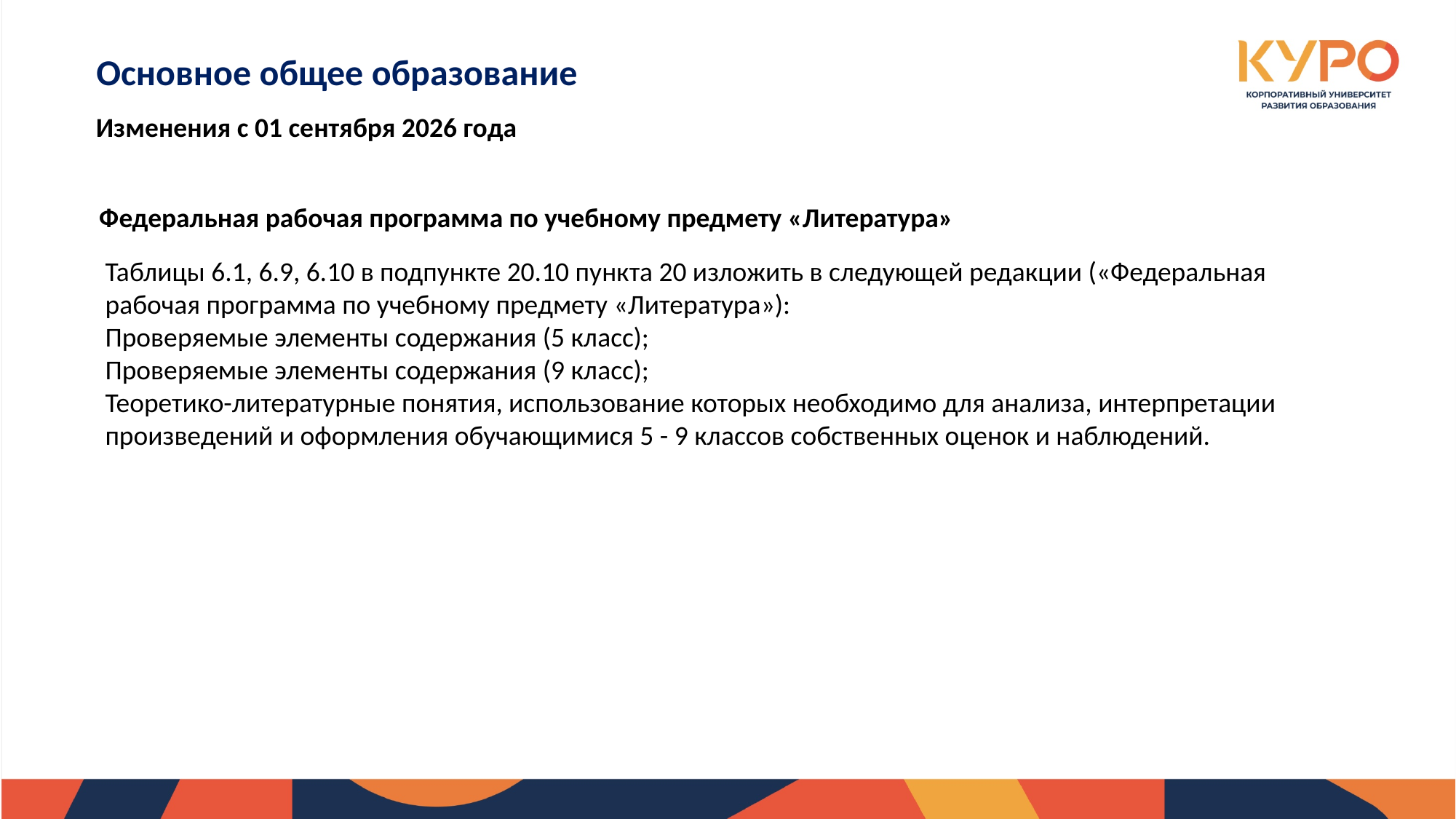

Основное общее образование
Изменения с 01 сентября 2026 года
Федеральная рабочая программа по учебному предмету «Литература»
Таблицы 6.1, 6.9, 6.10 в подпункте 20.10 пункта 20 изложить в следующей редакции («Федеральная рабочая программа по учебному предмету «Литература»):
Проверяемые элементы содержания (5 класс);
Проверяемые элементы содержания (9 класс);
Теоретико-литературные понятия, использование которых необходимо для анализа, интерпретации произведений и оформления обучающимися 5 - 9 классов собственных оценок и наблюдений.